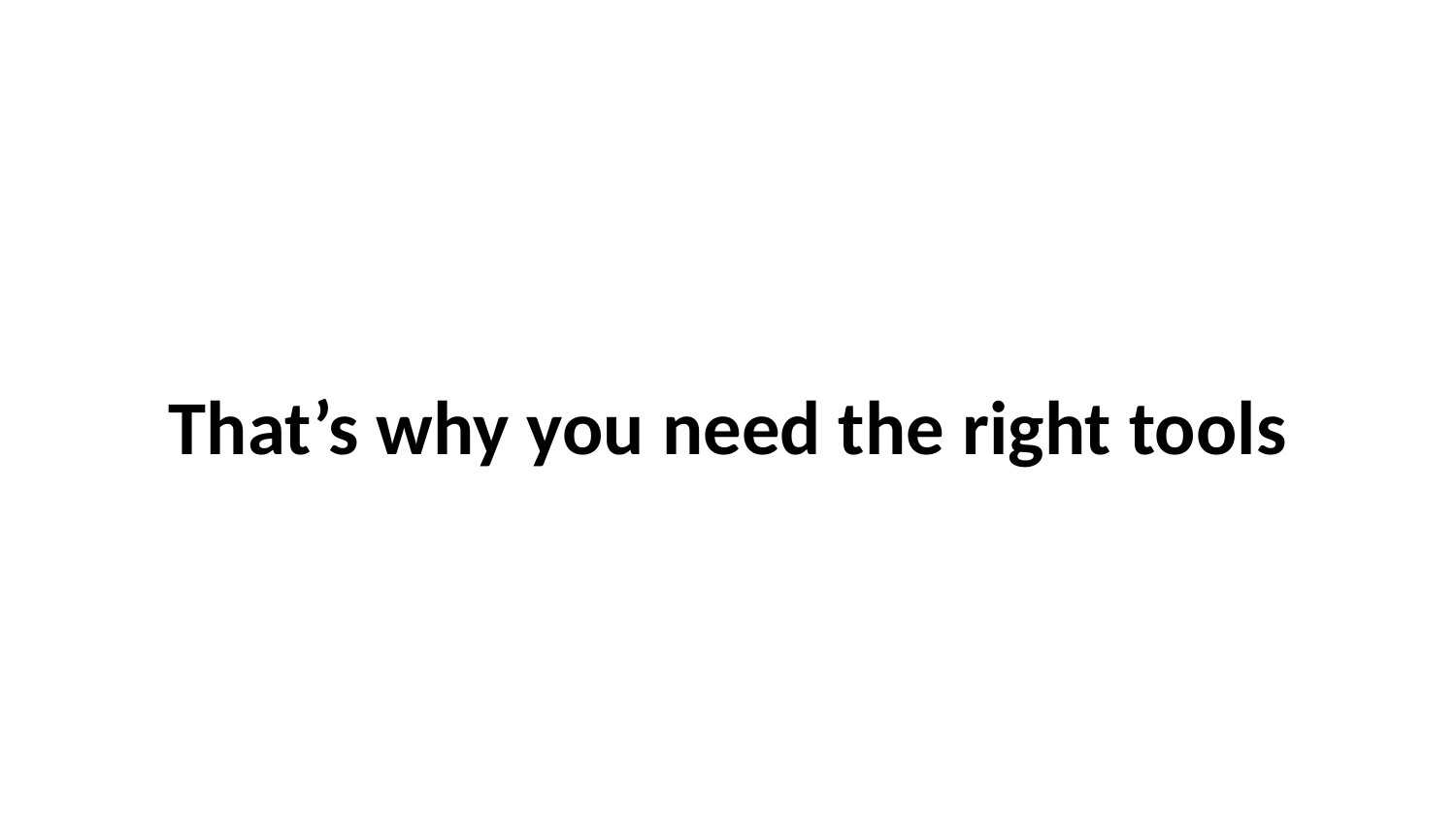

# That’s why you need the right tools